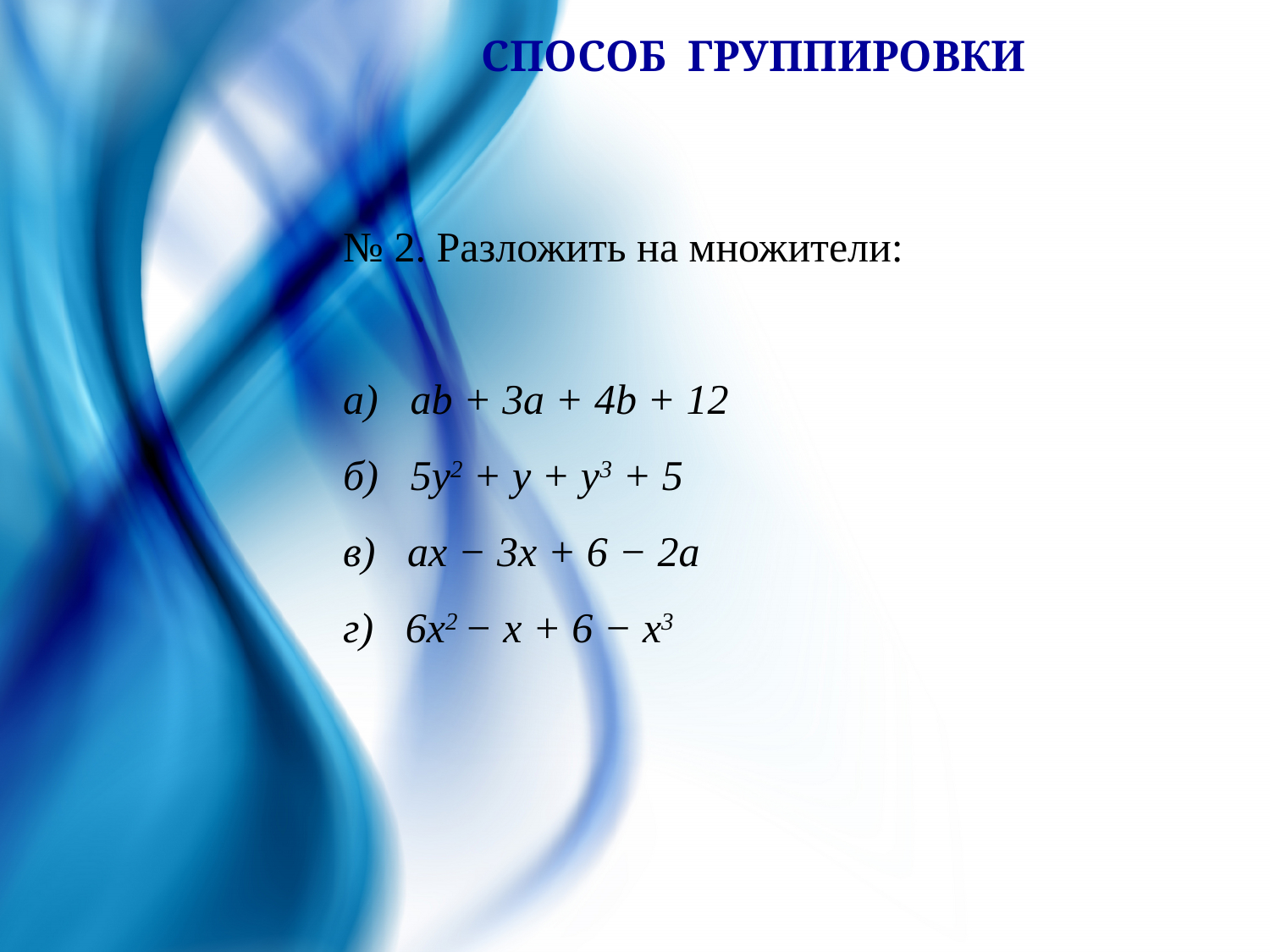

СПОСОБ  ГРУППИРОВКИ
№ 2. Разложить на множители:

а)   ab + 3a + 4b + 12
б)   5у2 + у + у3 + 5
в)   ах − 3х + 6 − 2а
г)   6х2 − х + 6 − х3